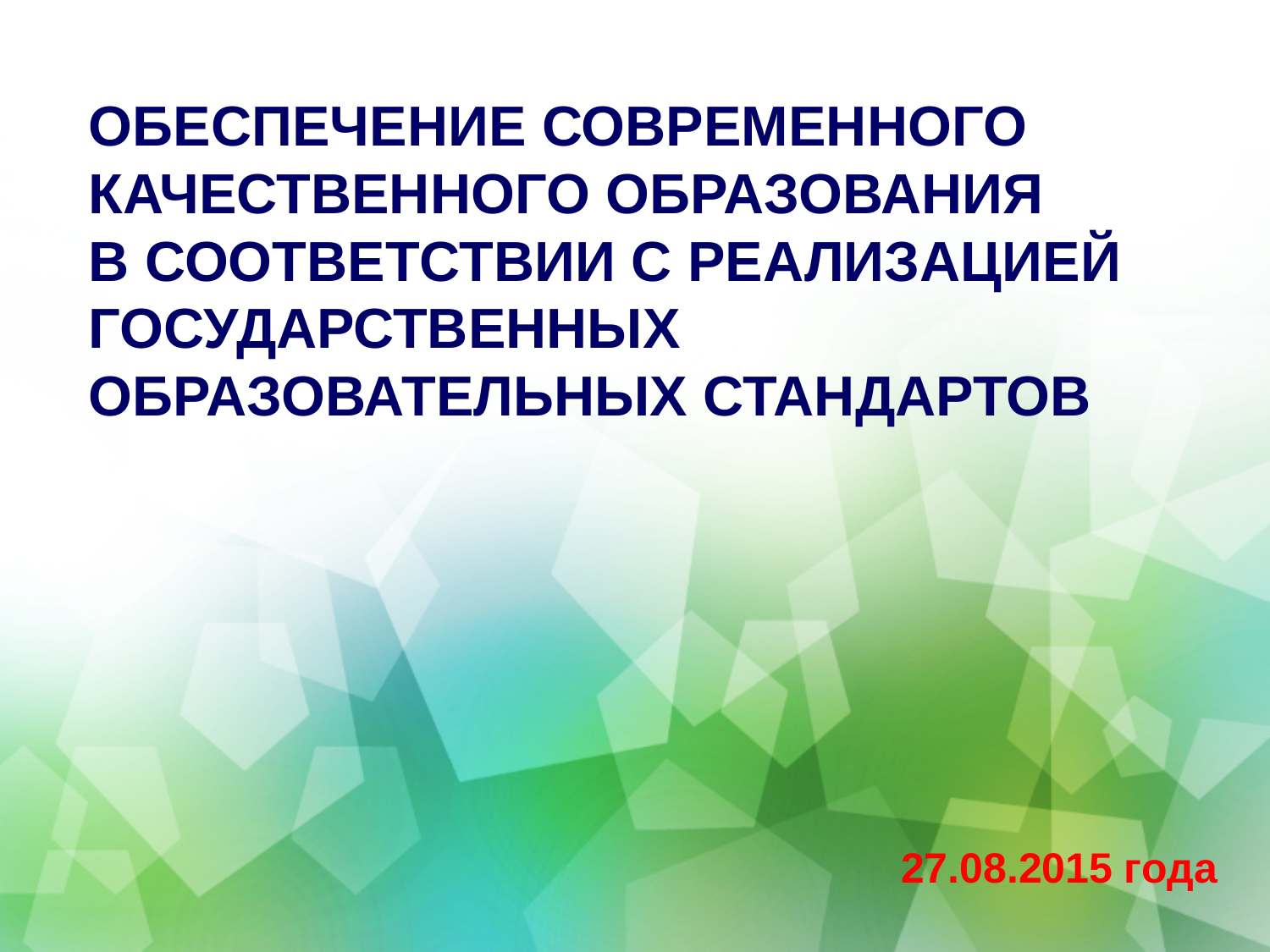

# ОБЕСПЕЧЕНИЕ СОВРЕМЕННОГО КАЧЕСТВЕННОГО ОБРАЗОВАНИЯ В СООТВЕТСТВИИ С РЕАЛИЗАЦИЕЙ ГОСУДАРСТВЕННЫХ ОБРАЗОВАТЕЛЬНЫХ СТАНДАРТОВ
27.08.2015 года